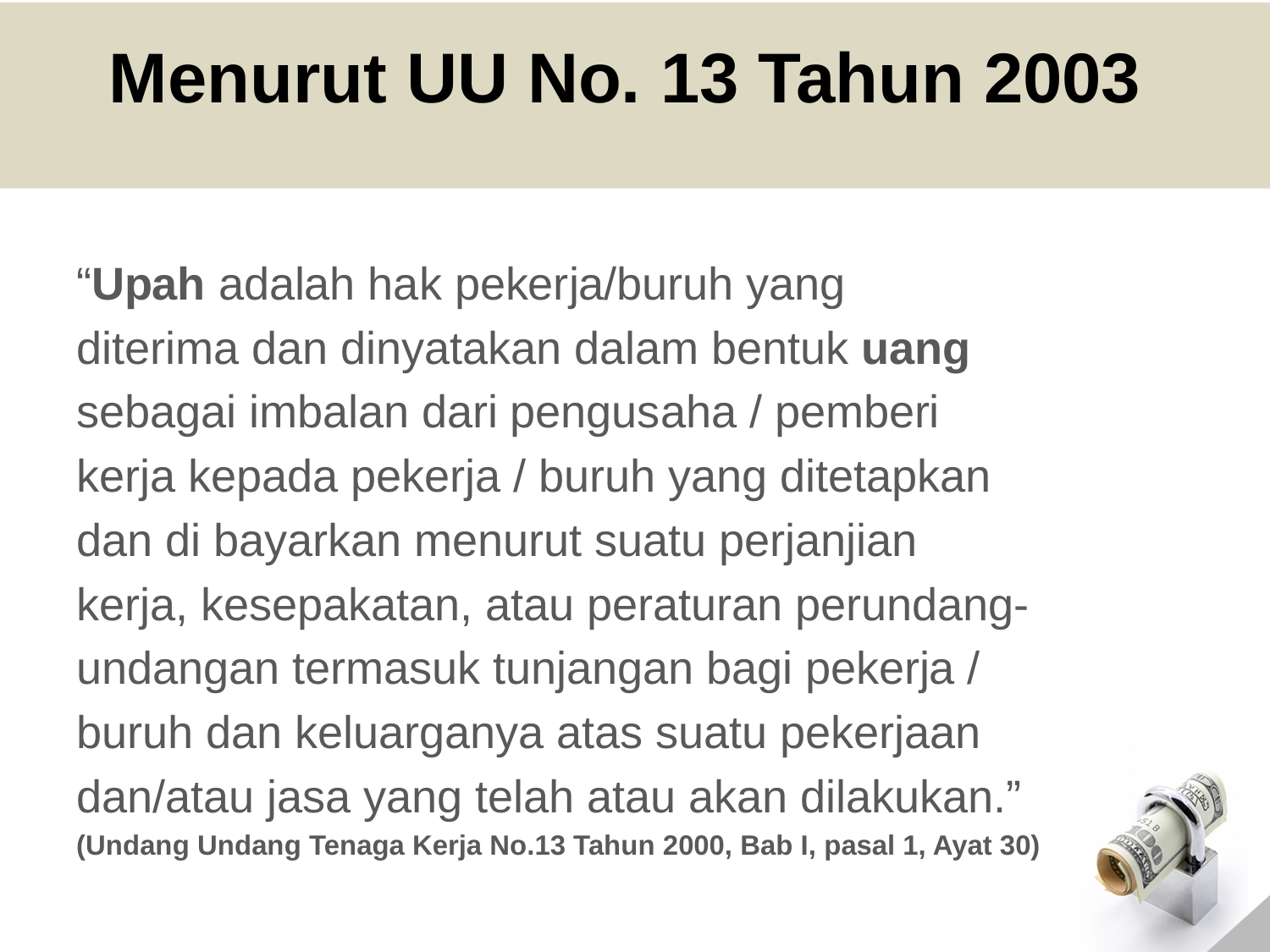

# Menurut UU No. 13 Tahun 2003
“Upah adalah hak pekerja/buruh yang
diterima dan dinyatakan dalam bentuk uang
sebagai imbalan dari pengusaha / pemberi
kerja kepada pekerja / buruh yang ditetapkan
dan di bayarkan menurut suatu perjanjian
kerja, kesepakatan, atau peraturan perundang-
undangan termasuk tunjangan bagi pekerja /
buruh dan keluarganya atas suatu pekerjaan
dan/atau jasa yang telah atau akan dilakukan.”
(Undang Undang Tenaga Kerja No.13 Tahun 2000, Bab I, pasal 1, Ayat 30)